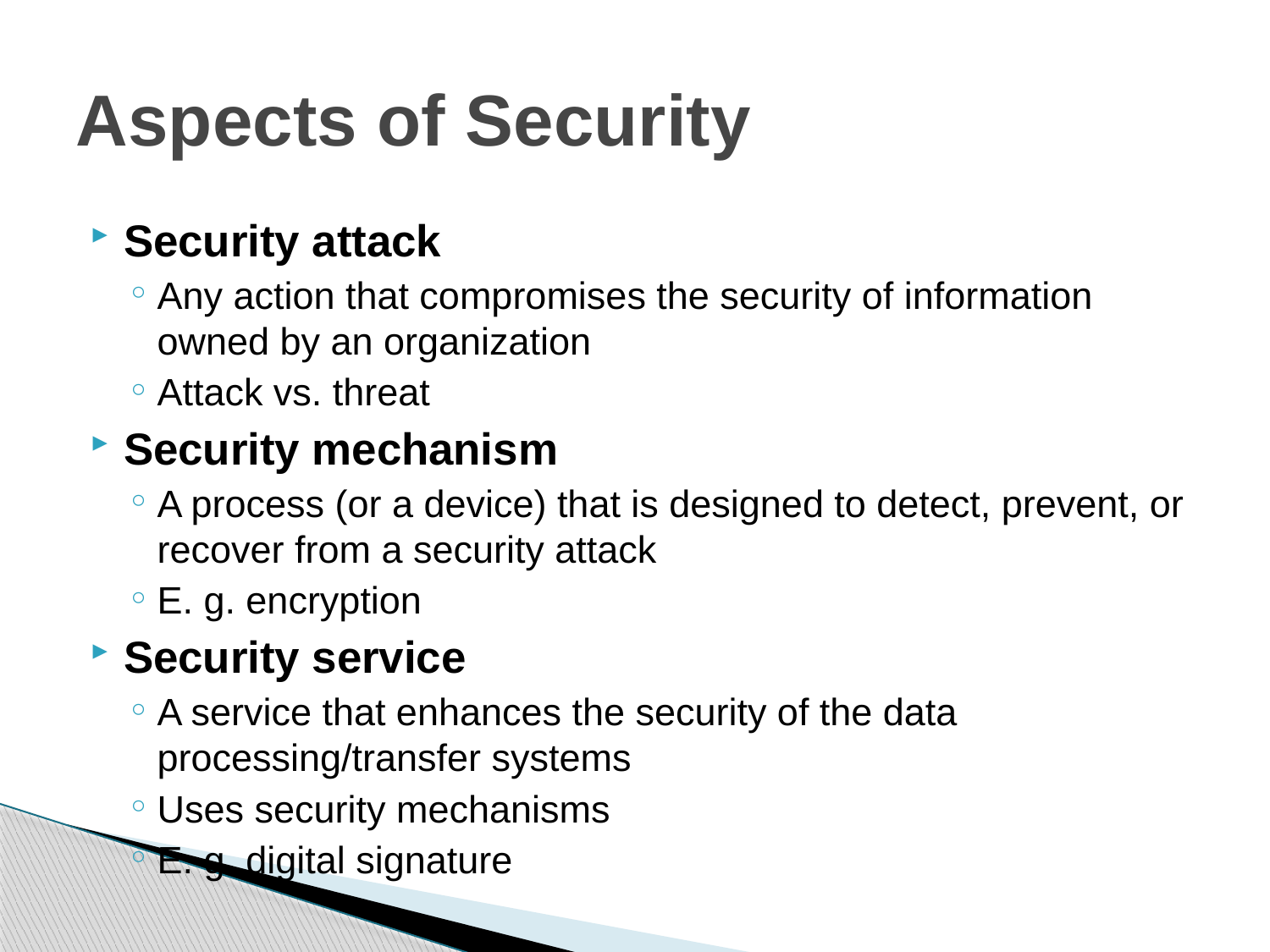

# Aspects of Security
Security attack
Any action that compromises the security of information owned by an organization
Attack vs. threat
Security mechanism
A process (or a device) that is designed to detect, prevent, or recover from a security attack
E. g. encryption
Security service
A service that enhances the security of the data processing/transfer systems
Uses security mechanisms
E. g. digital signature